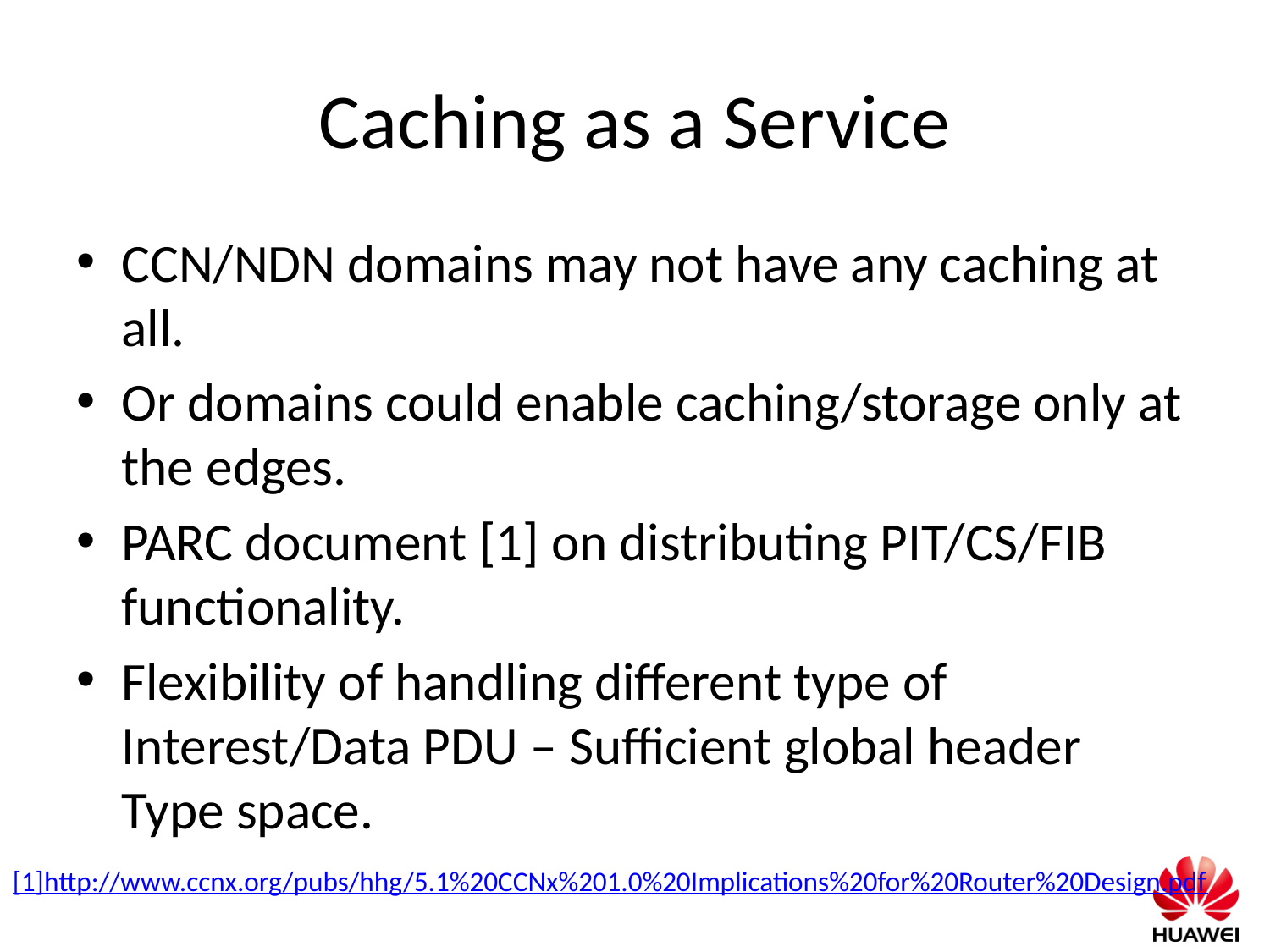

# Caching as a Service
CCN/NDN domains may not have any caching at all.
Or domains could enable caching/storage only at the edges.
PARC document [1] on distributing PIT/CS/FIB functionality.
Flexibility of handling different type of Interest/Data PDU – Sufficient global header Type space.

[1]http://www.ccnx.org/pubs/hhg/5.1%20CCNx%201.0%20Implications%20for%20Router%20Design.pdf